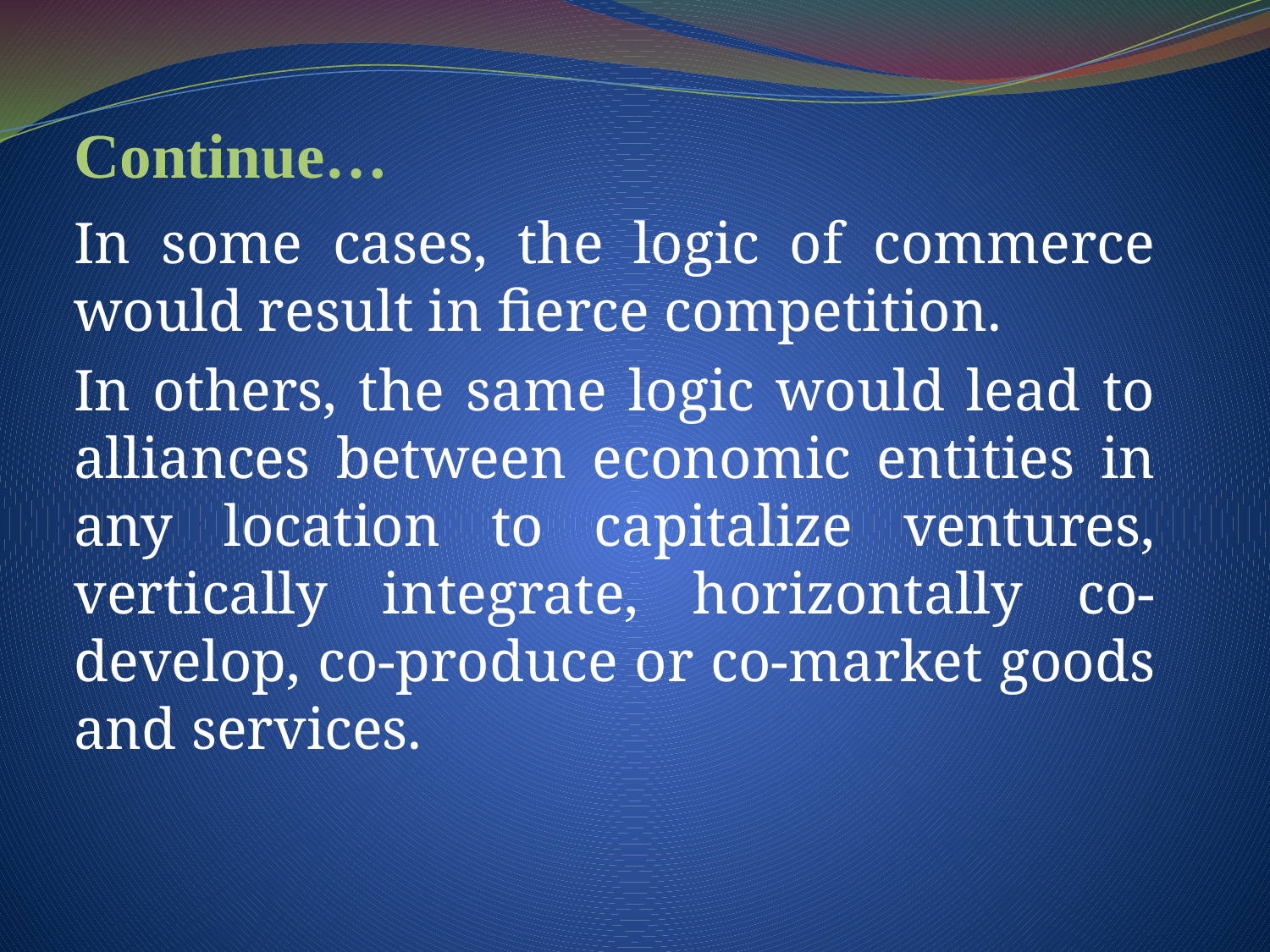

# Continue…
In some cases, the logic of commerce would result in fierce competition.
In others, the same logic would lead to alliances between economic entities in any location to capitalize ventures, vertically integrate, horizontally co-develop, co-produce or co-market goods and services.